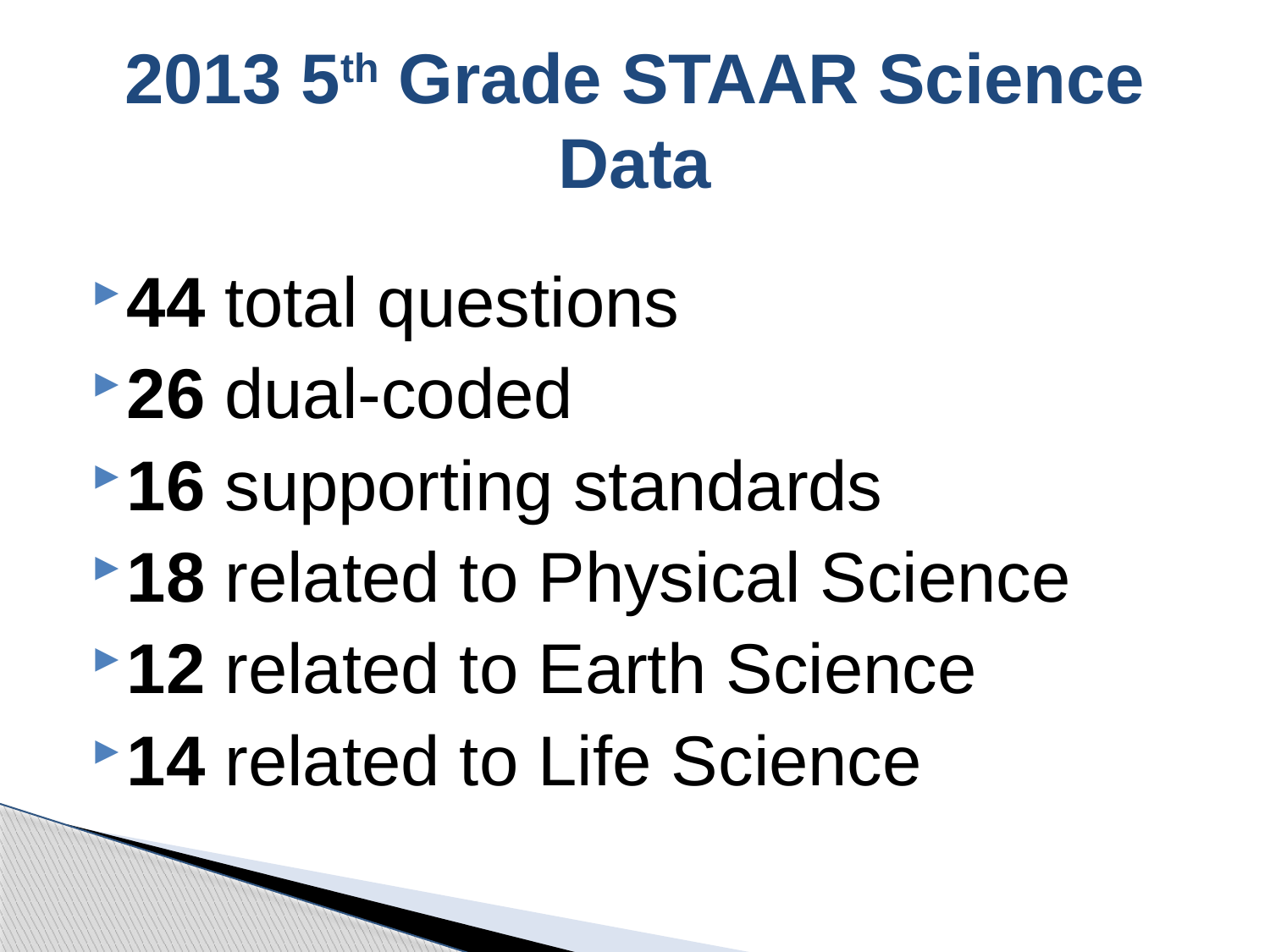

# 2013 5th Grade STAAR Science Data

44 total questions
26 dual-coded
16 supporting standards
18 related to Physical Science
12 related to Earth Science
14 related to Life Science